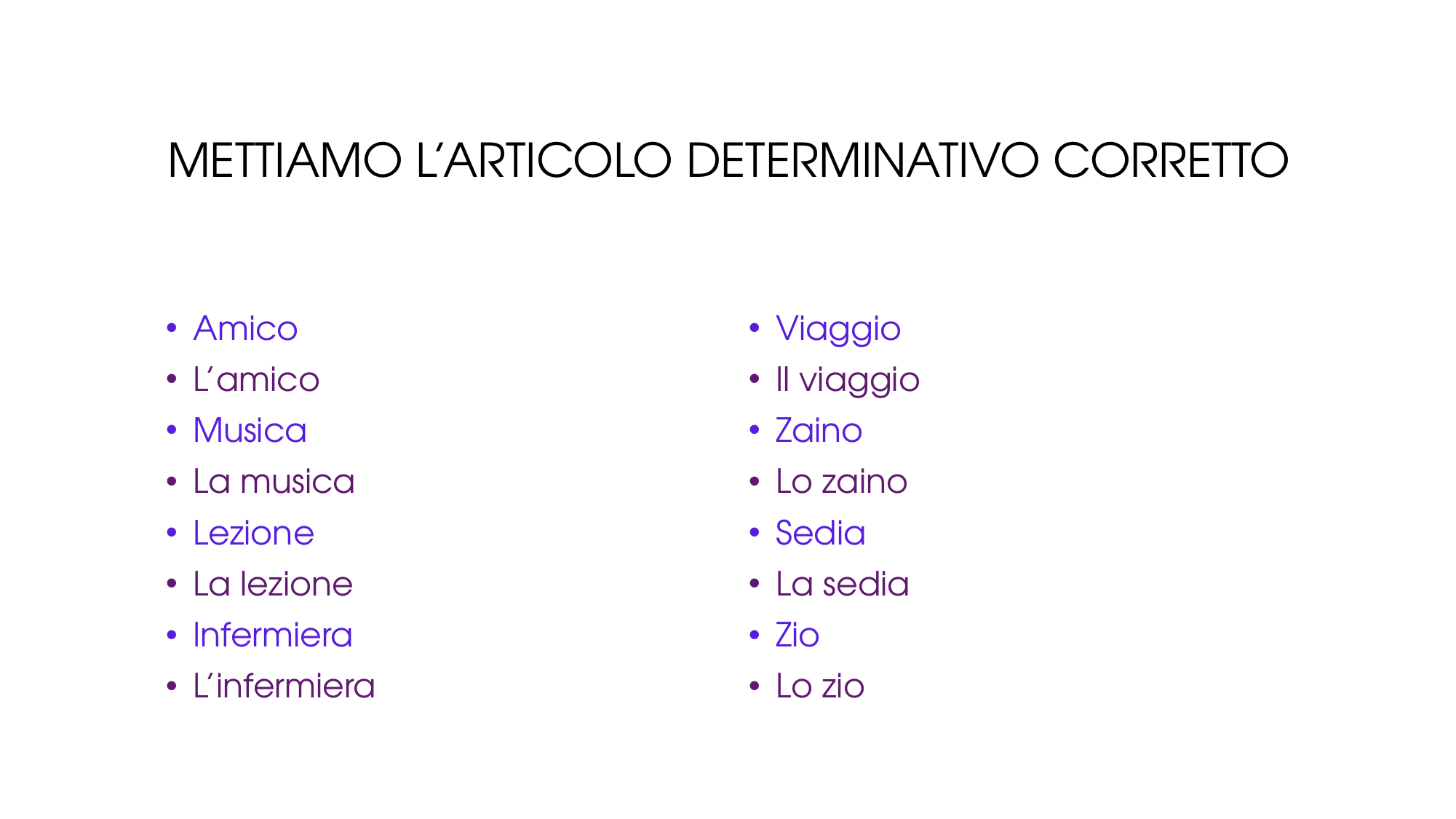

# Mettiamo l’articolo determinativo corretto
Amico
L’amico
Musica
La musica
Lezione
La lezione
Infermiera
L’infermiera
Viaggio
Il viaggio
Zaino
Lo zaino
Sedia
La sedia
Zio
Lo zio